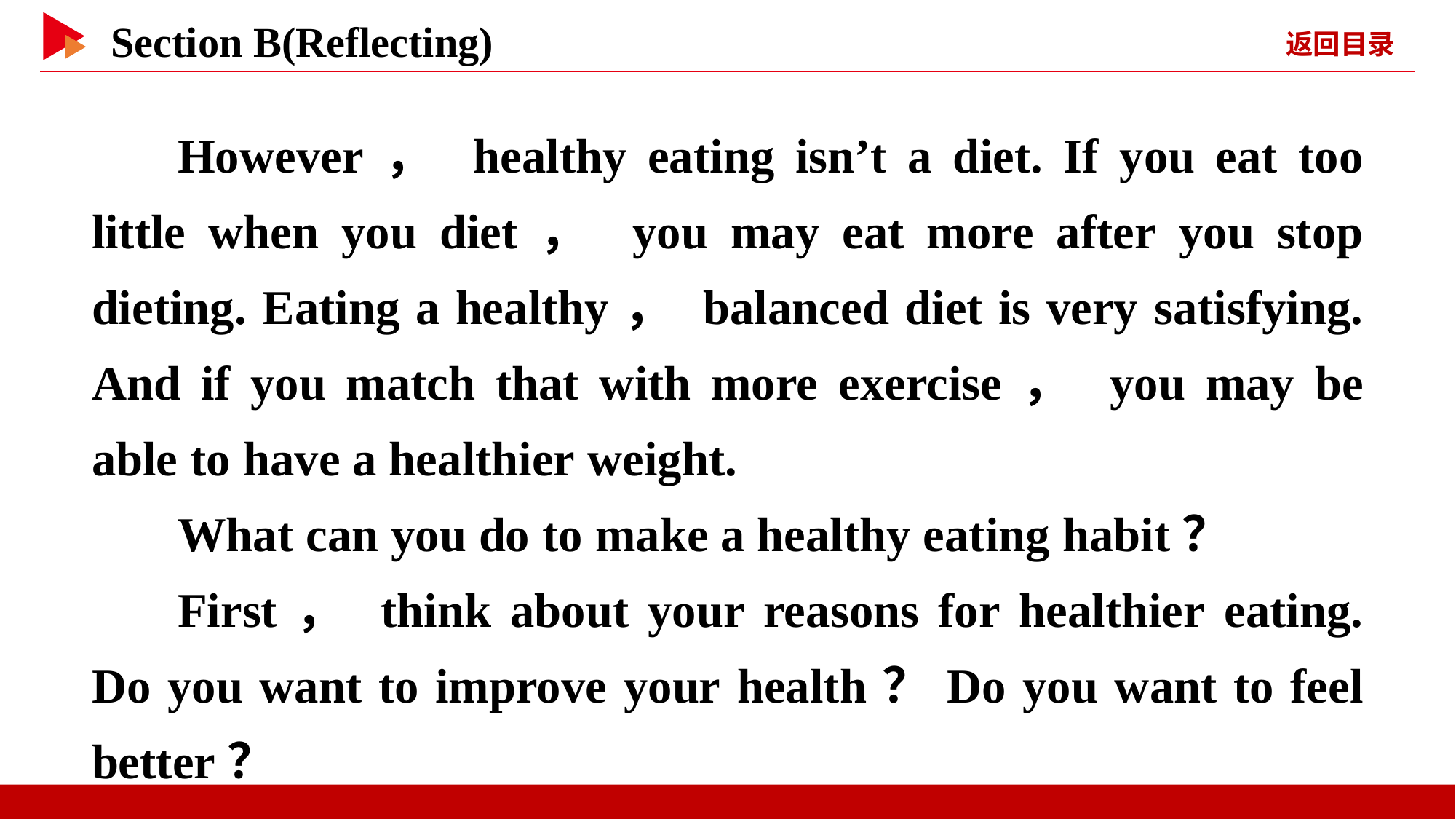

However， healthy eating isn’t a diet. If you eat too little when you diet， you may eat more after you stop dieting. Eating a healthy， balanced diet is very satisfying. And if you match that with more exercise， you may be able to have a healthier weight.
What can you do to make a healthy eating habit？
First， think about your reasons for healthier eating. Do you want to improve your health？Do you want to feel better？